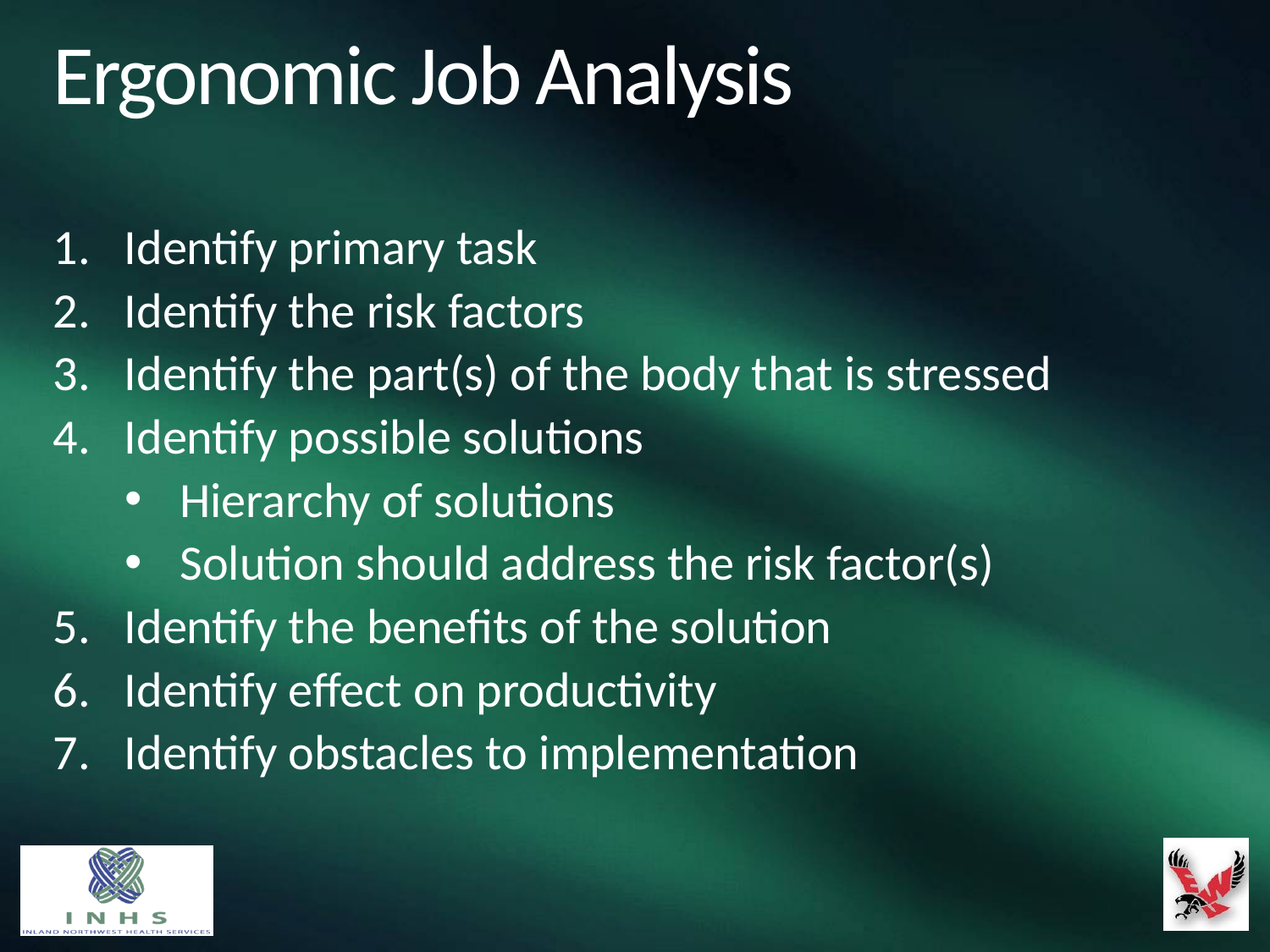

# Ergonomic Job Analysis
Identify primary task
Identify the risk factors
Identify the part(s) of the body that is stressed
Identify possible solutions
Hierarchy of solutions
Solution should address the risk factor(s)
Identify the benefits of the solution
Identify effect on productivity
Identify obstacles to implementation